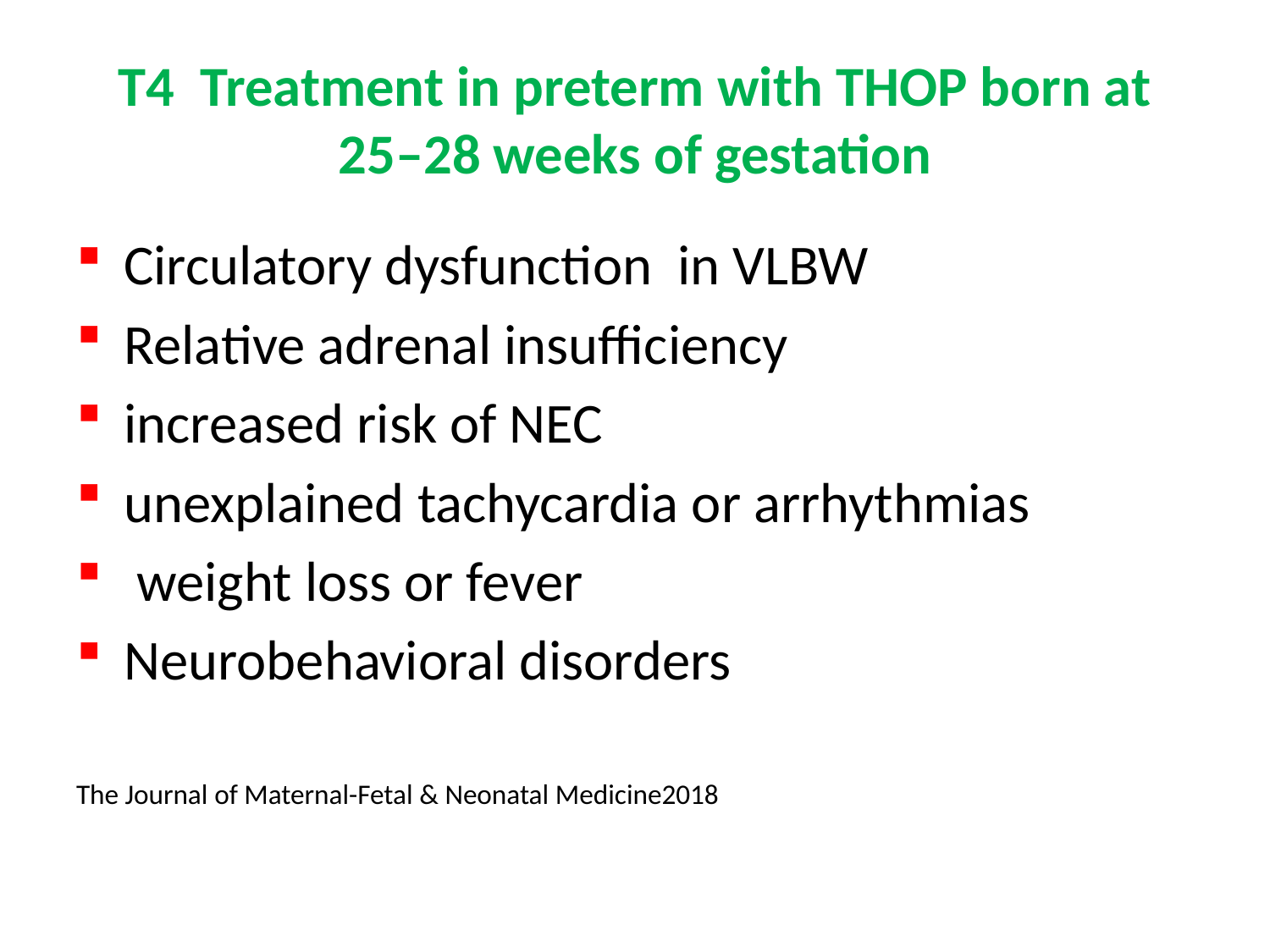

# T4  Treatment in preterm with THOP born at 25–28 weeks of gestation
Circulatory dysfunction  in VLBW
Relative adrenal insufficiency
increased risk of NEC
unexplained tachycardia or arrhythmias
 weight loss or fever
Neurobehavioral disorders

The Journal of Maternal-Fetal & Neonatal Medicine2018